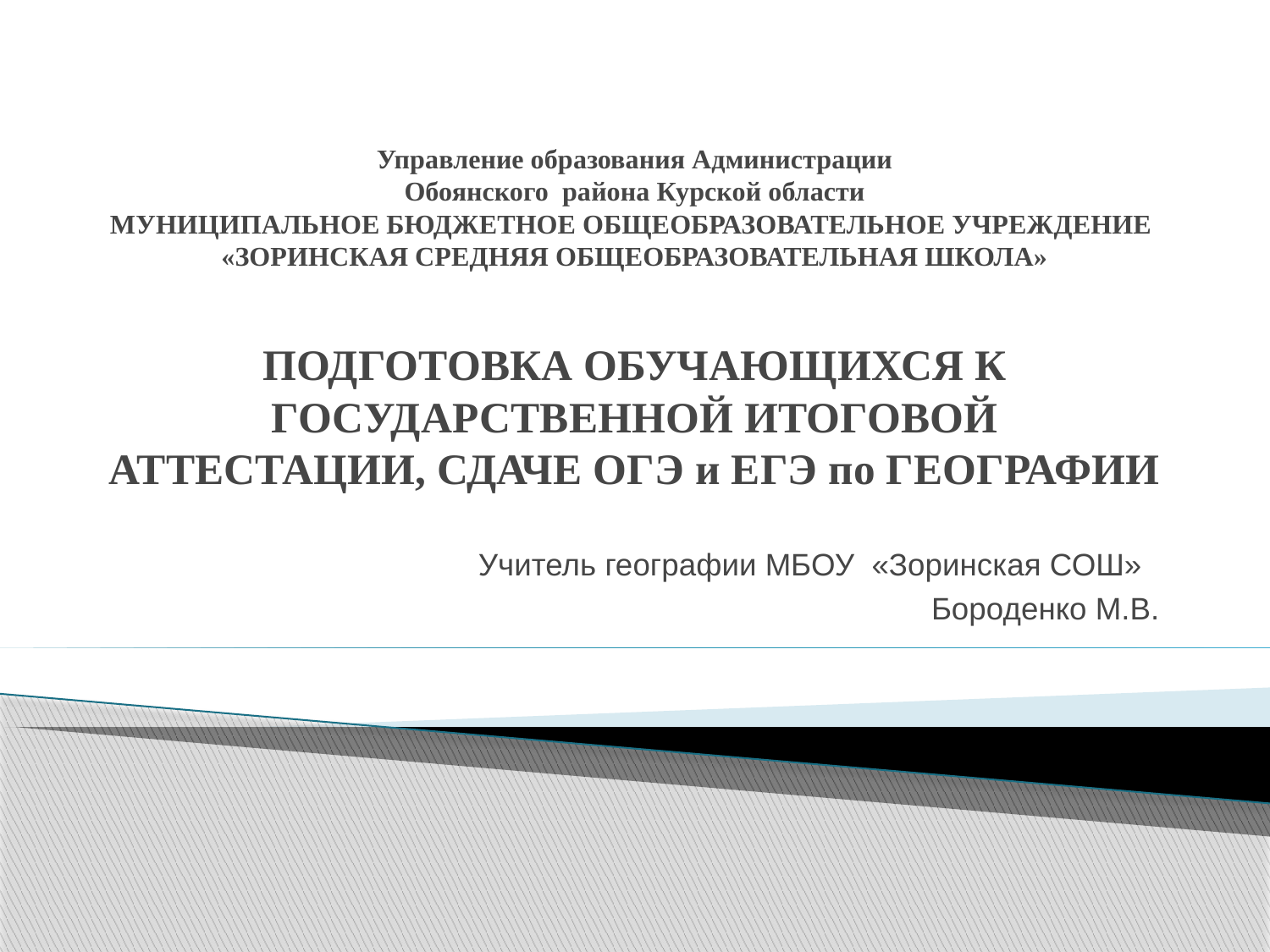

# Управление образования Администрации Обоянского  района Курской области МУНИЦИПАЛЬНОЕ БЮДЖЕТНОЕ ОБЩЕОБРАЗОВАТЕЛЬНОЕ УЧРЕЖДЕНИЕ «ЗОРИНСКАЯ СРЕДНЯЯ ОБЩЕОБРАЗОВАТЕЛЬНАЯ ШКОЛА» ПОДГОТОВКА ОБУЧАЮЩИХСЯ К ГОСУДАРСТВЕННОЙ ИТОГОВОЙ АТТЕСТАЦИИ, СДАЧЕ ОГЭ и ЕГЭ по ГЕОГРАФИИ
                                                                                                                                                                   Учитель географии МБОУ  «Зоринская СОШ»
Бороденко М.В.